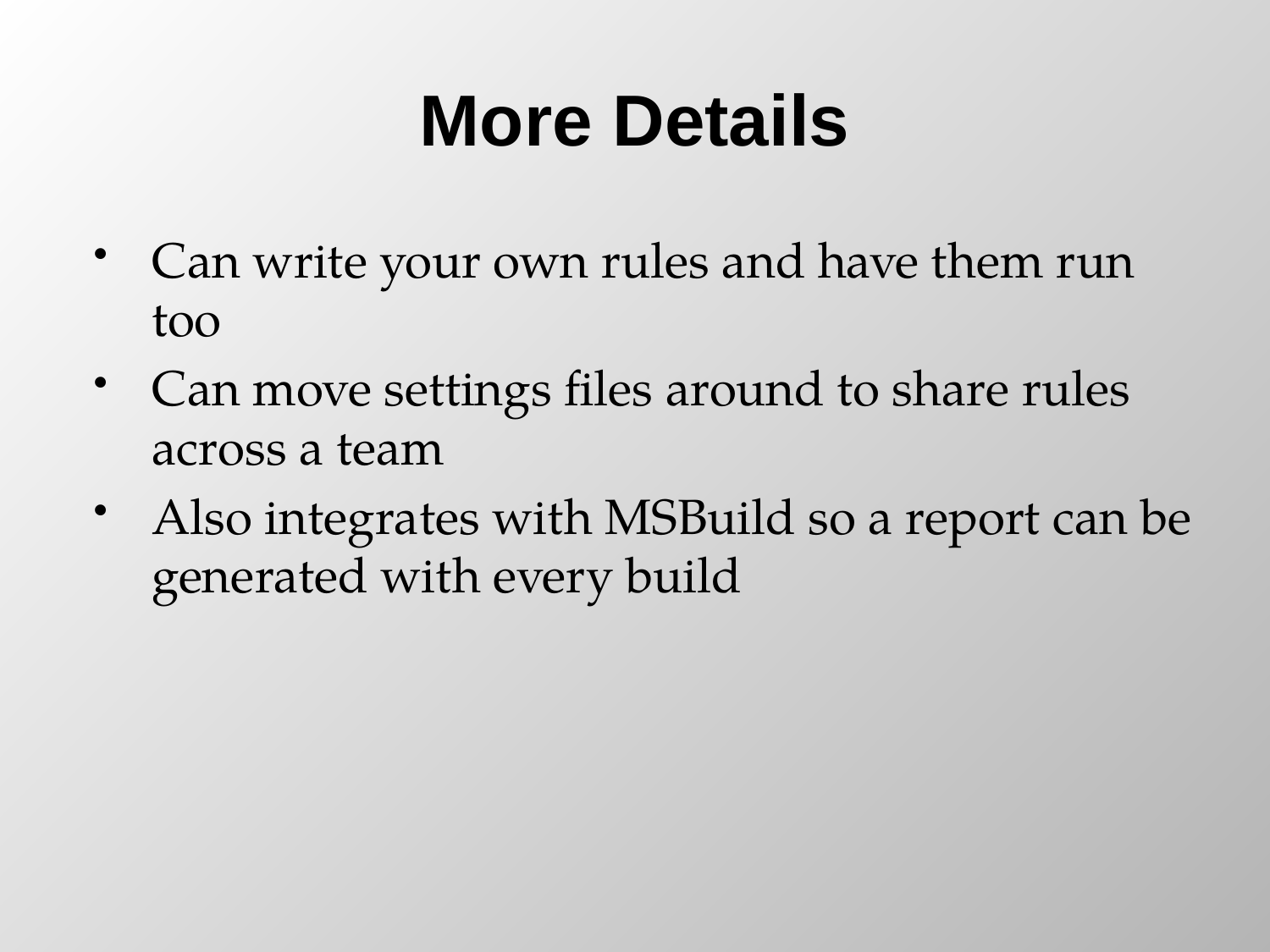

# More Details
Can write your own rules and have them run too
Can move settings files around to share rules across a team
Also integrates with MSBuild so a report can be generated with every build